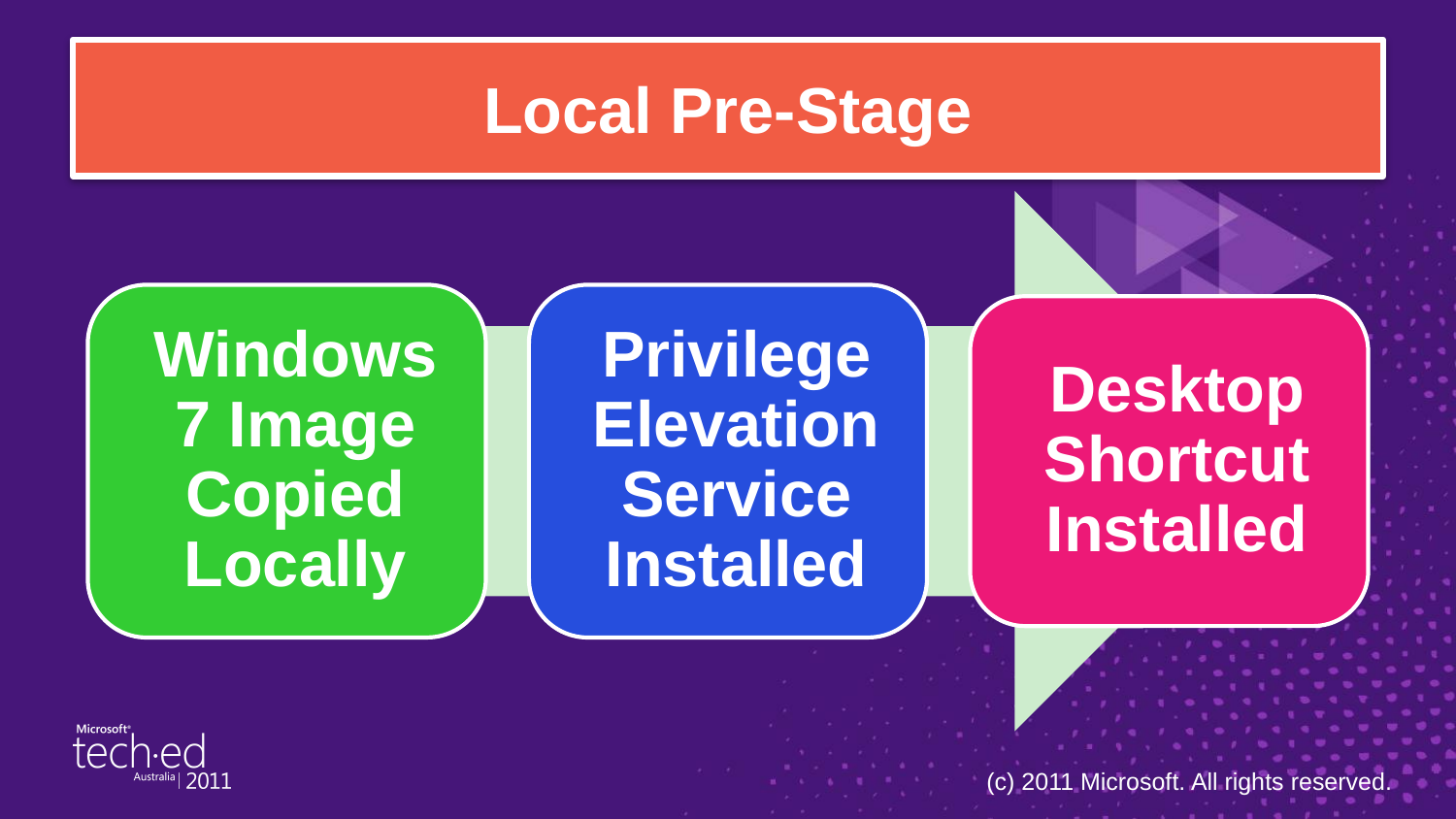

# Local Pre-Stage
Windows 7 Image Copied Locally
Privilege Elevation Service Installed
Desktop Shortcut Installed
(c) 2011 Microsoft. All rights reserved.